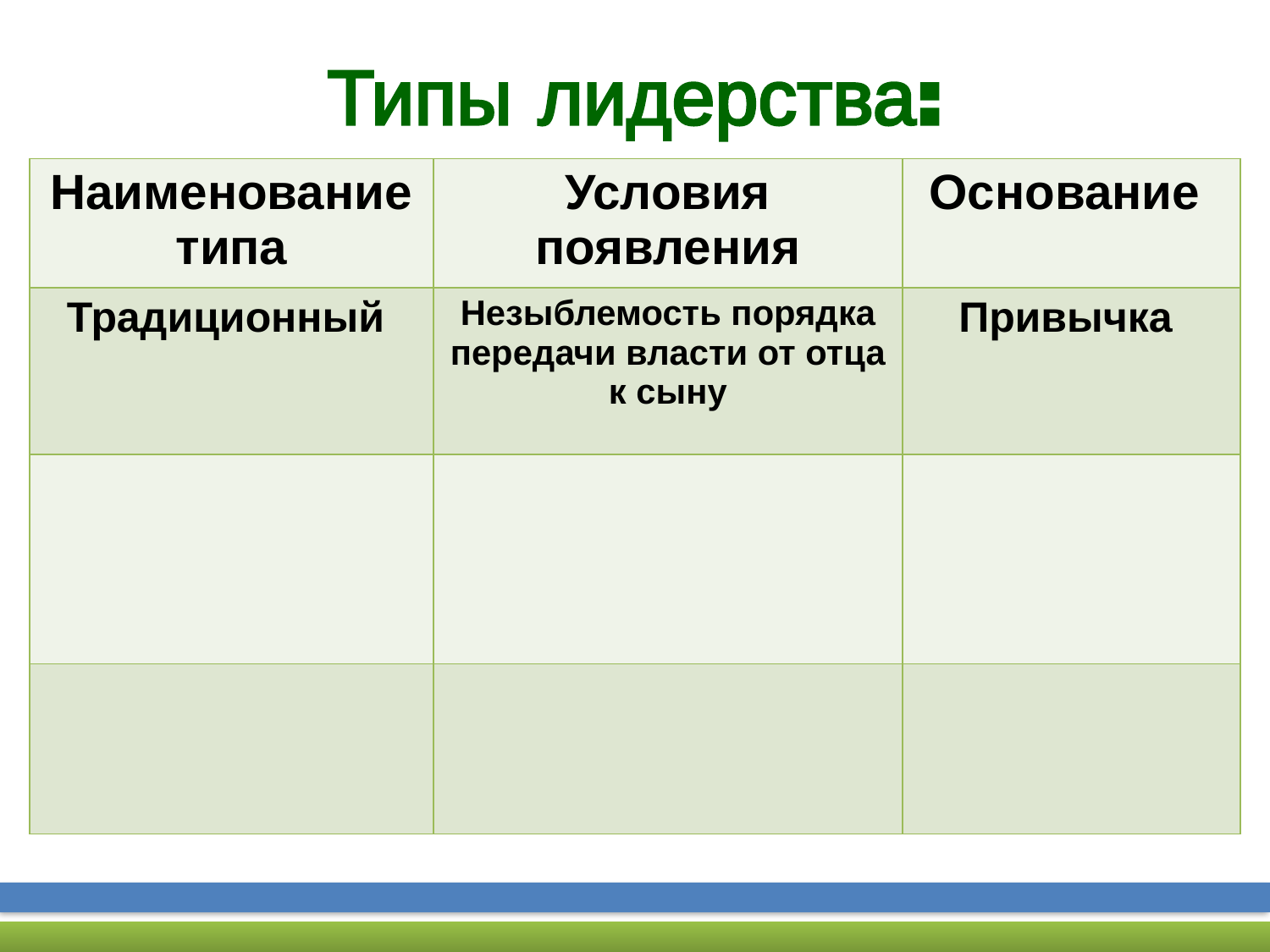

# Типы лидерства:
| Наименование типа | Условия появления | Основание |
| --- | --- | --- |
| Традиционный | Незыблемость порядка передачи власти от отца к сыну | Привычка |
|  |  |  |
|  |  |  |